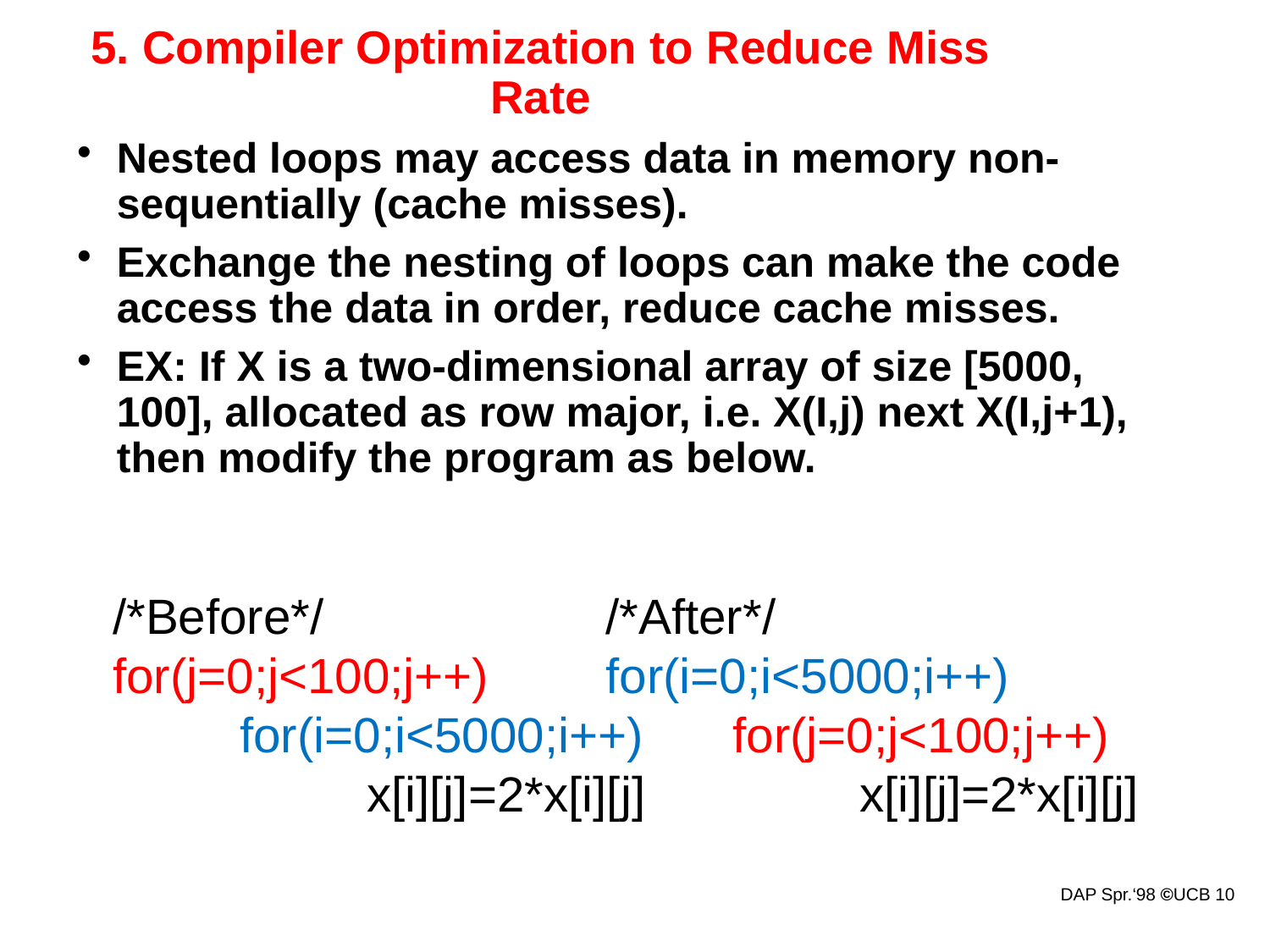

# 5. Compiler Optimization to Reduce Miss Rate
Nested loops may access data in memory non-sequentially (cache misses).
Exchange the nesting of loops can make the code access the data in order, reduce cache misses.
EX: If X is a two-dimensional array of size [5000, 100], allocated as row major, i.e. X(I,j) next X(I,j+1), then modify the program as below.

/*After*/
for(i=0;i<5000;i++)
	for(j=0;j<100;j++)
		x[i][j]=2*x[i][j]

/*Before*/
for(j=0;j<100;j++)
	for(i=0;i<5000;i++)
		x[i][j]=2*x[i][j]